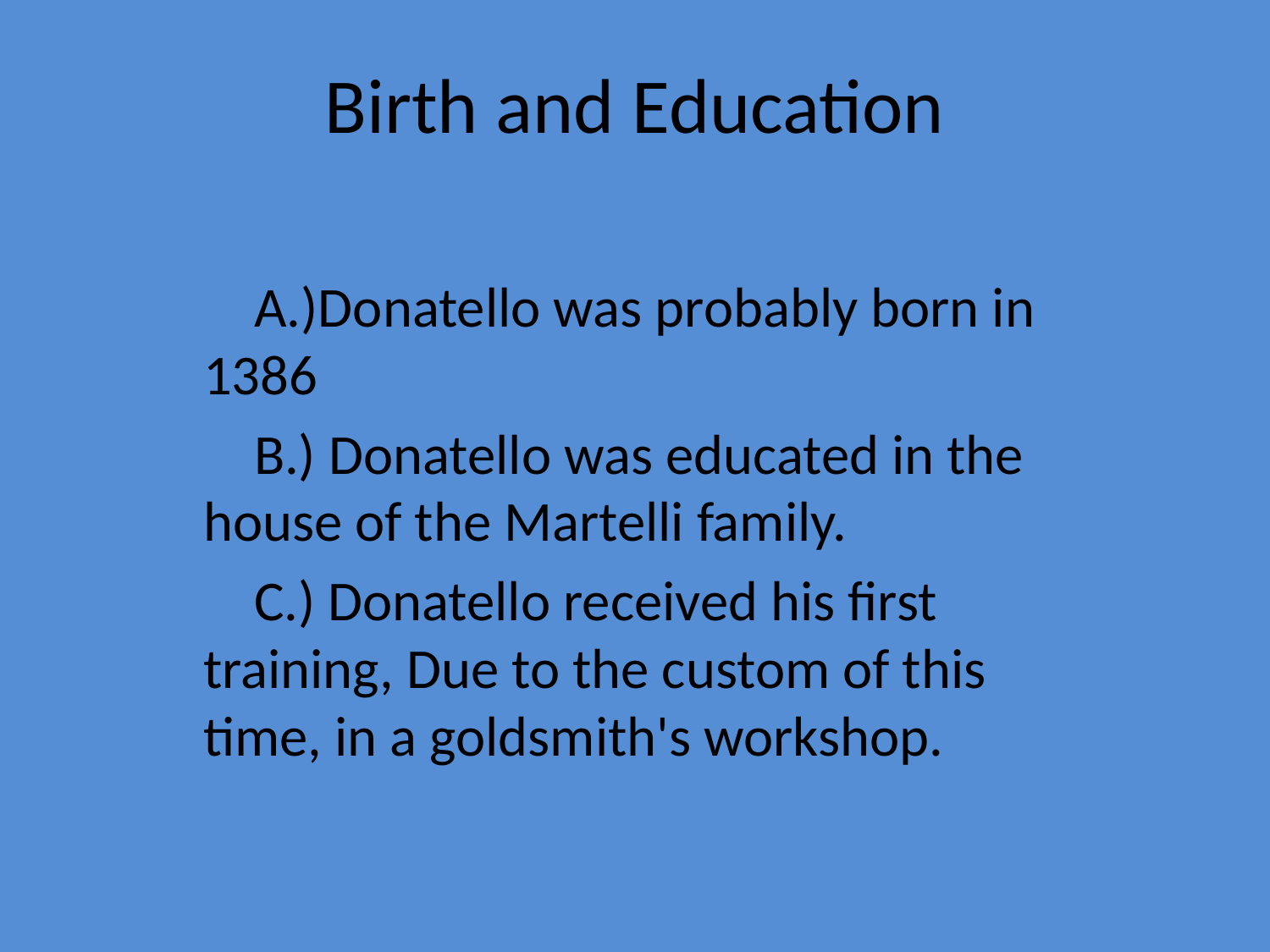

# Birth and Education
    A.)Donatello was probably born in 1386
    B.) Donatello was educated in the house of the Martelli family.
    C.) Donatello received his first training, Due to the custom of this time, in a goldsmith's workshop.